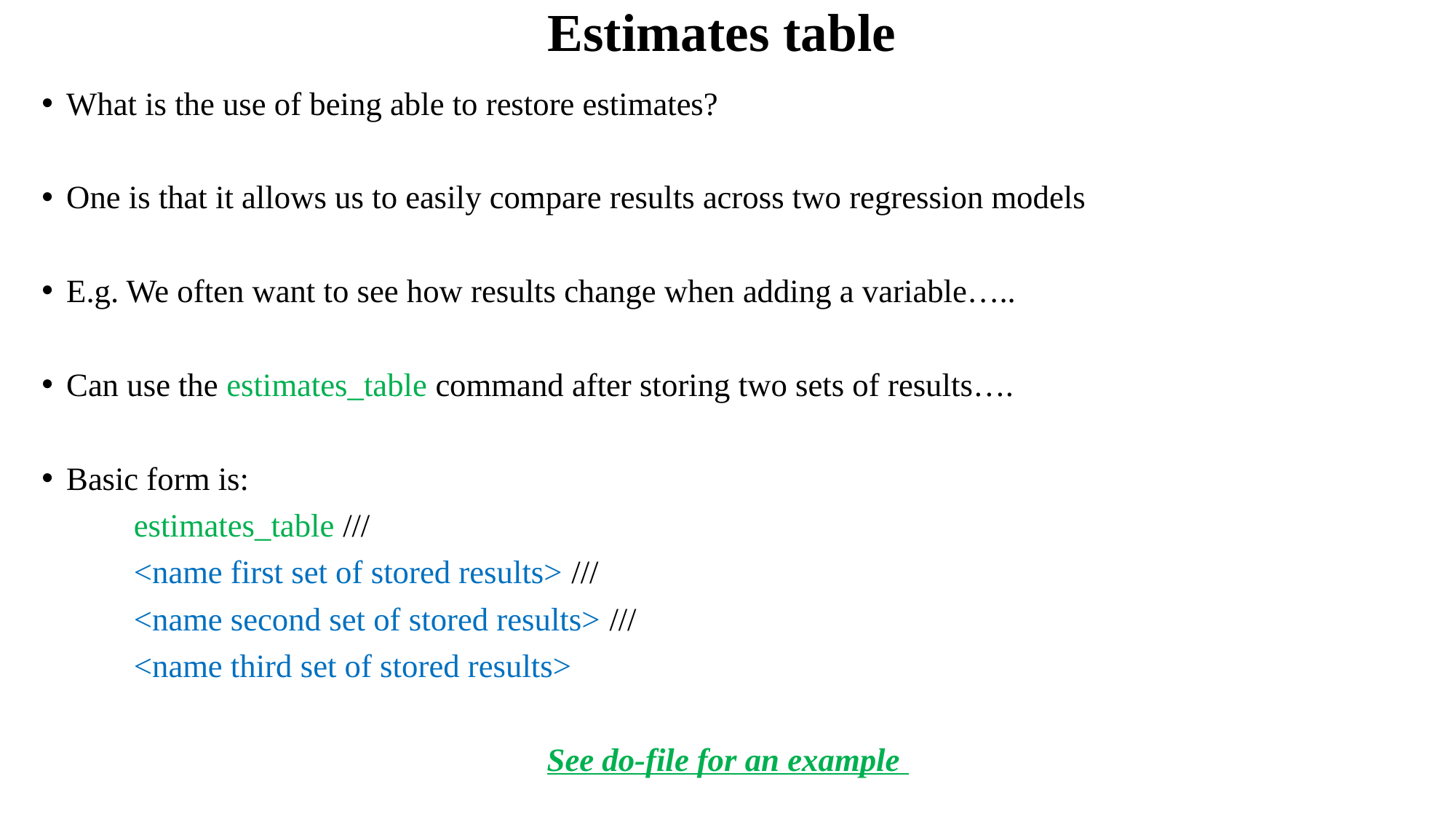

# Estimates table
What is the use of being able to restore estimates?

One is that it allows us to easily compare results across two regression models

E.g. We often want to see how results change when adding a variable…..

Can use the estimates_table command after storing two sets of results….

Basic form is:
	 estimates_table ///
	 <name first set of stored results> ///
	 <name second set of stored results> ///
	 <name third set of stored results>

See do-file for an example